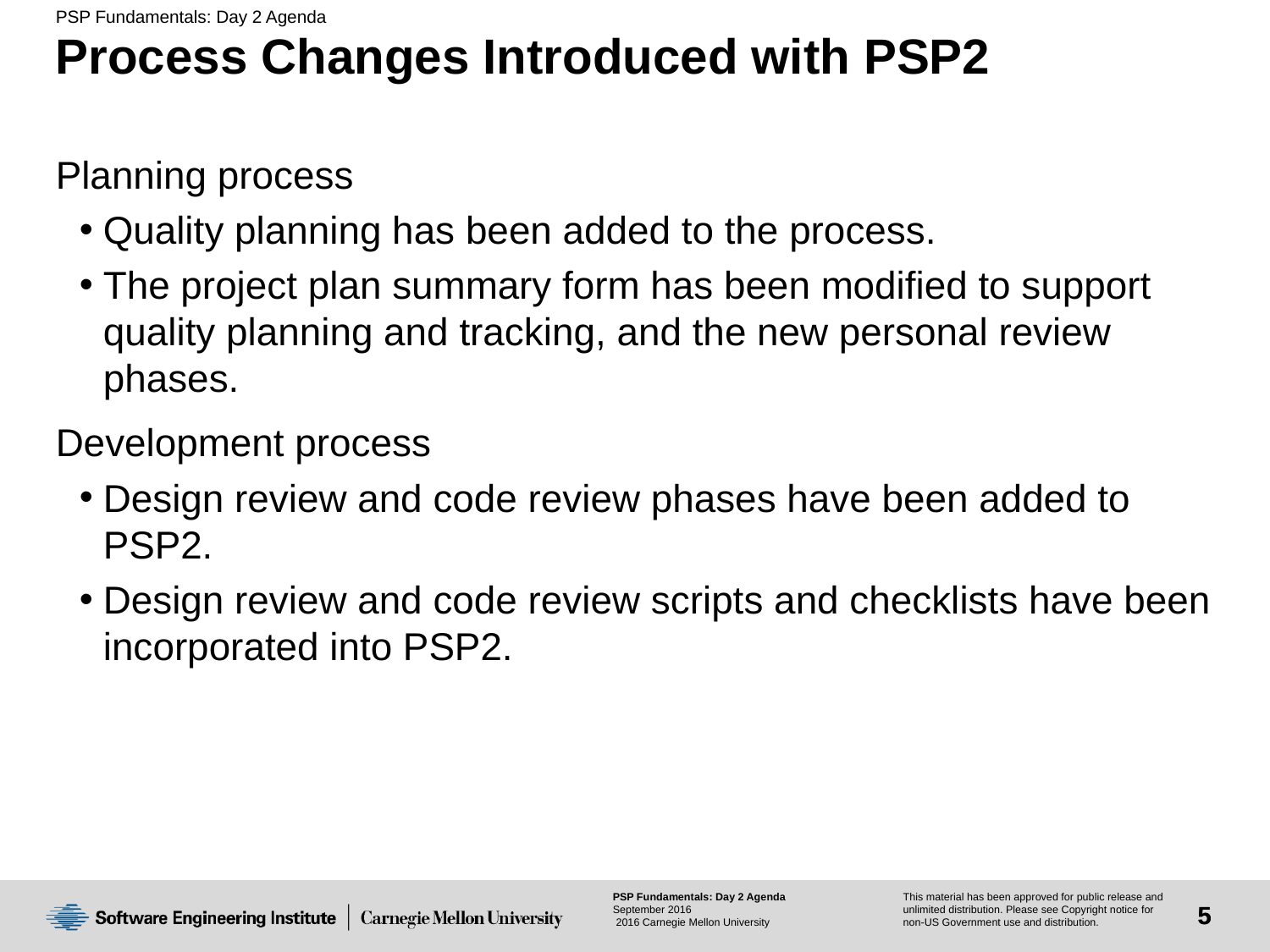

# Process Changes Introduced with PSP2
Planning process
Quality planning has been added to the process.
The project plan summary form has been modified to support quality planning and tracking, and the new personal review phases.
Development process
Design review and code review phases have been added to PSP2.
Design review and code review scripts and checklists have been incorporated into PSP2.